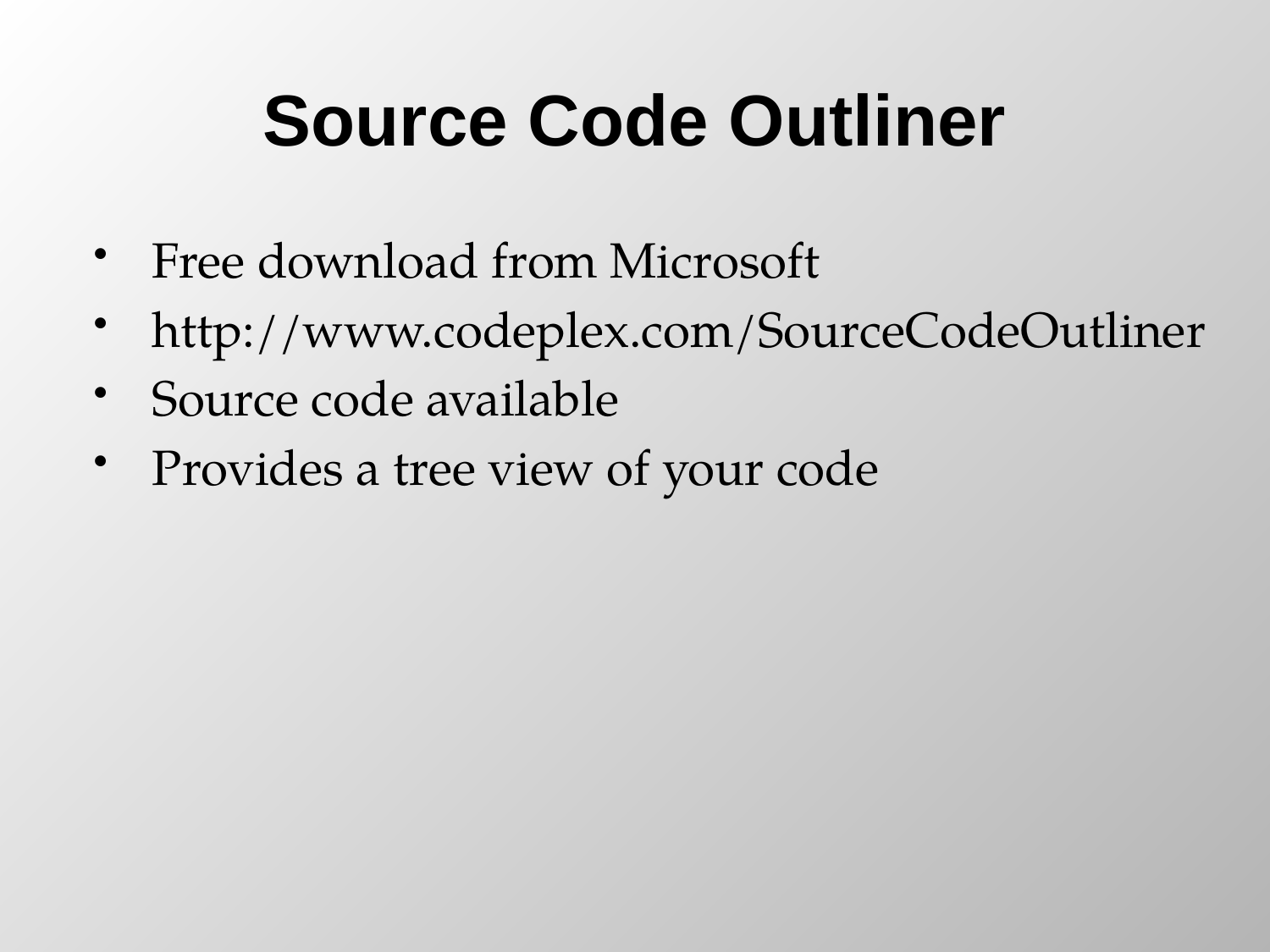

# Source Code Outliner
Free download from Microsoft
http://www.codeplex.com/SourceCodeOutliner
Source code available
Provides a tree view of your code